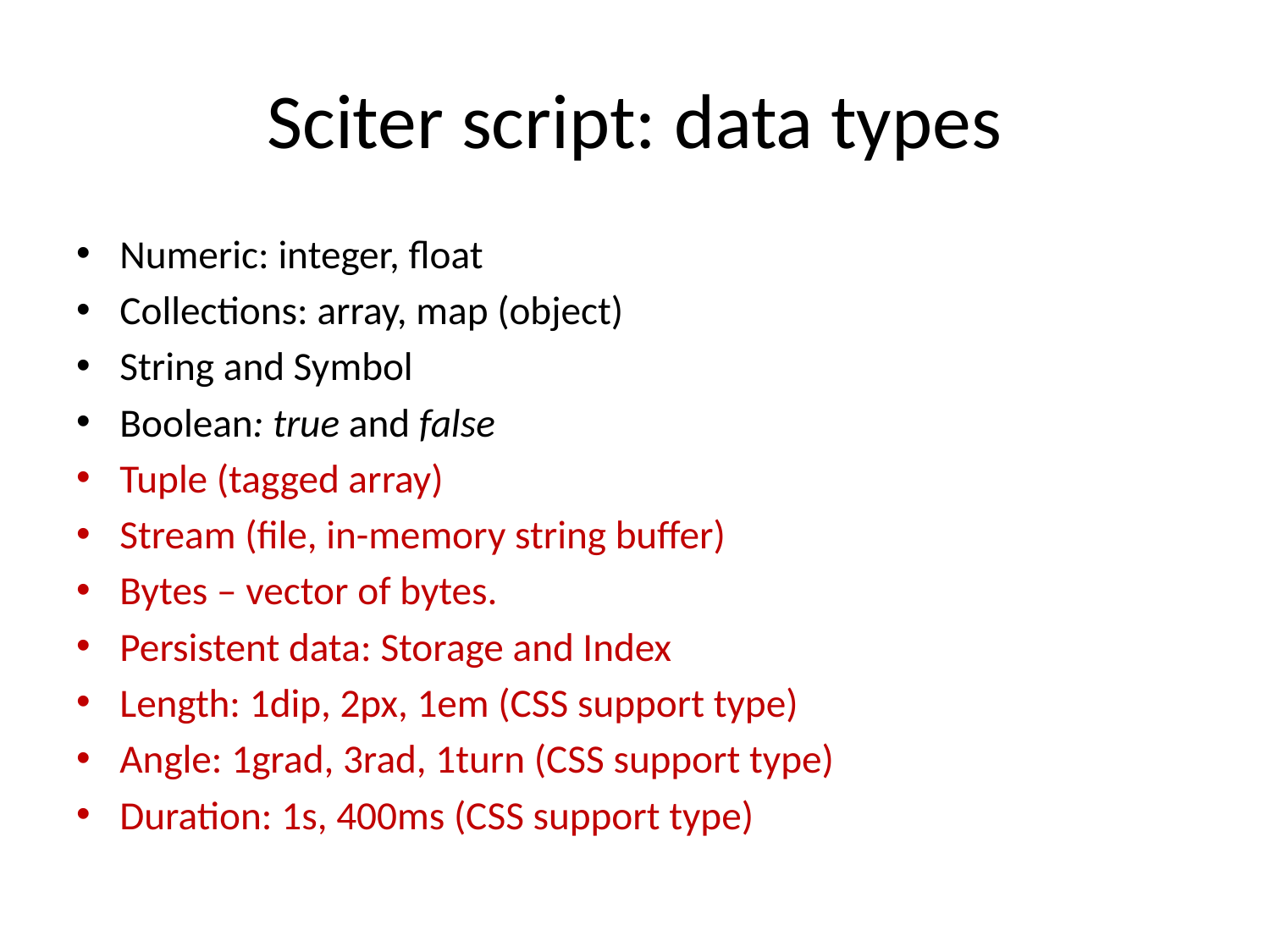

# Sciter script: data types
Numeric: integer, float
Collections: array, map (object)
String and Symbol
Boolean: true and false
Tuple (tagged array)
Stream (file, in-memory string buffer)
Bytes – vector of bytes.
Persistent data: Storage and Index
Length: 1dip, 2px, 1em (CSS support type)
Angle: 1grad, 3rad, 1turn (CSS support type)
Duration: 1s, 400ms (CSS support type)